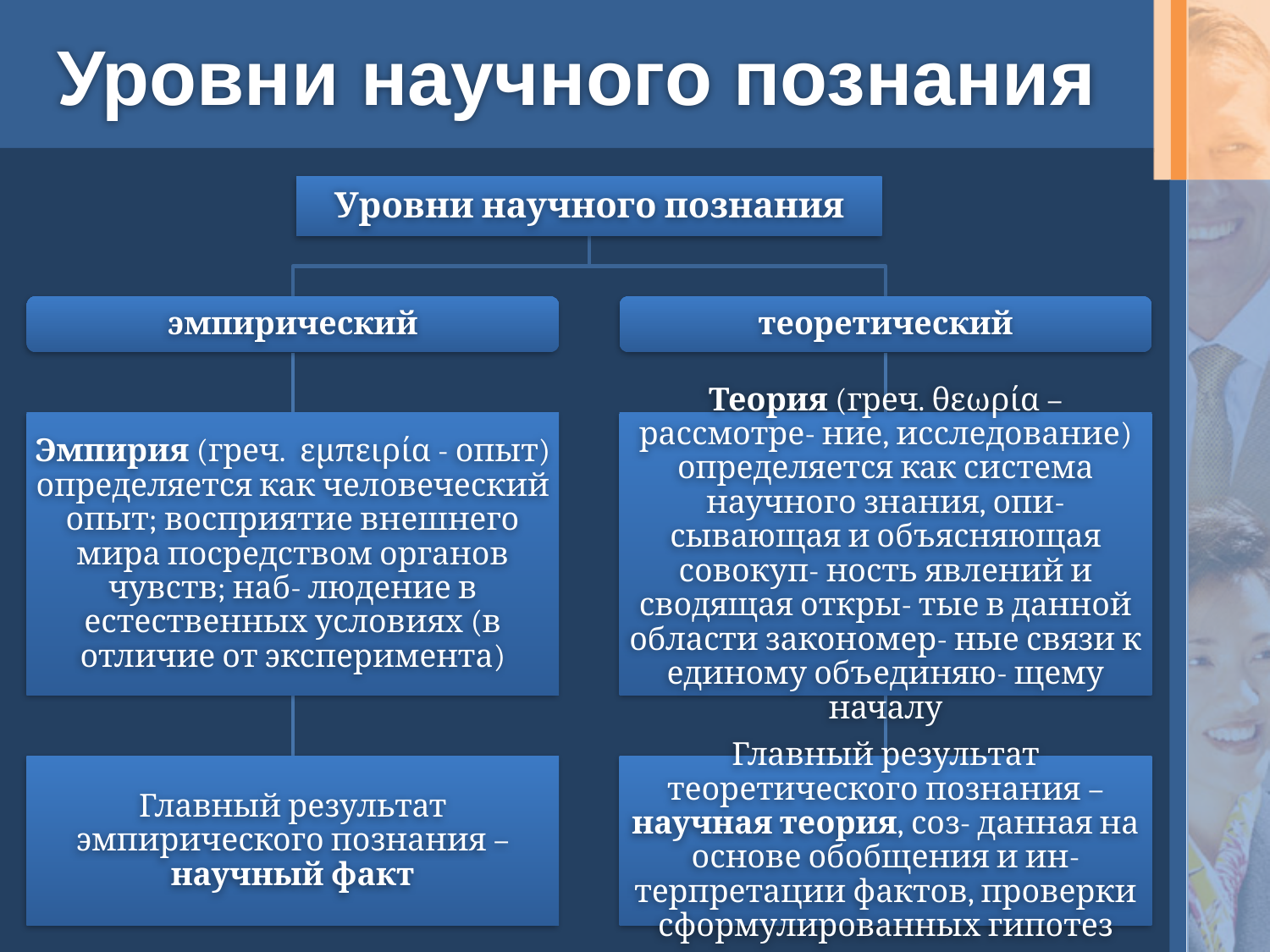

# Уровни научного познания

Уровни научного познания

эмпирический
теоретический

Эмпирия (греч.  εμπειρία - опыт) определяется как человеческий опыт; восприятие внешнего мира посредством органов чувств; наб- людение в естественных условиях (в отличие от эксперимента)

Теория (греч. θεωρία – рассмотре- ние, исследование) определяется как система научного знания, опи- сывающая и объясняющая совокуп- ность явлений и сводящая откры- тые в данной области закономер- ные связи к единому объединяю- щему началу

Главный результат эмпирического познания – научный факт

Главный результат теоретического познания – научная теория, соз- данная на основе обобщения и ин- терпретации фактов, проверки сформулированных гипотез